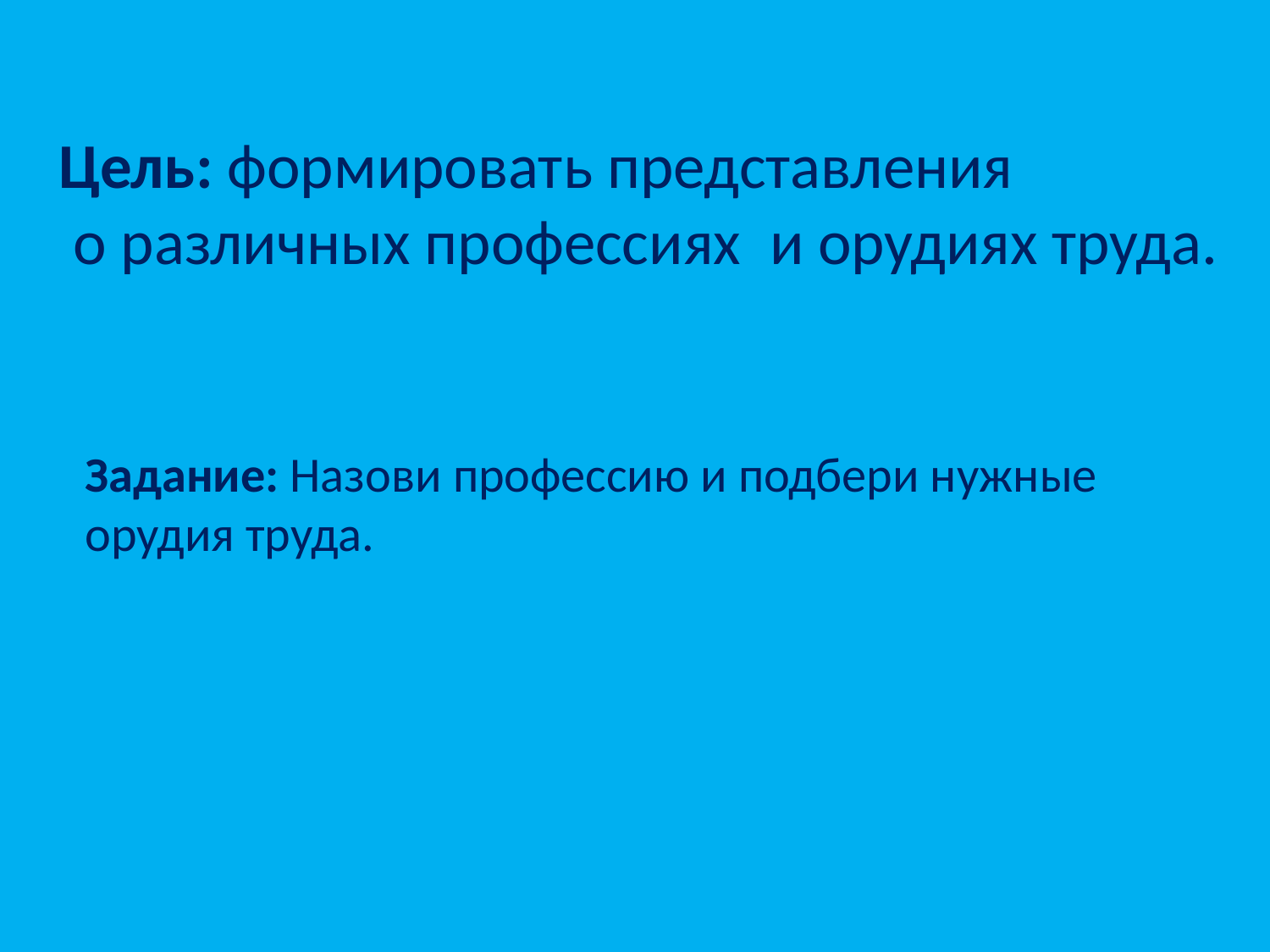

Цель: формировать представления
 о различных профессиях  и орудиях труда.

Цель: формировать представления о различных профессиях  и орудиях труда
Задание: Назови профессию и подбери нужные
орудия труда.